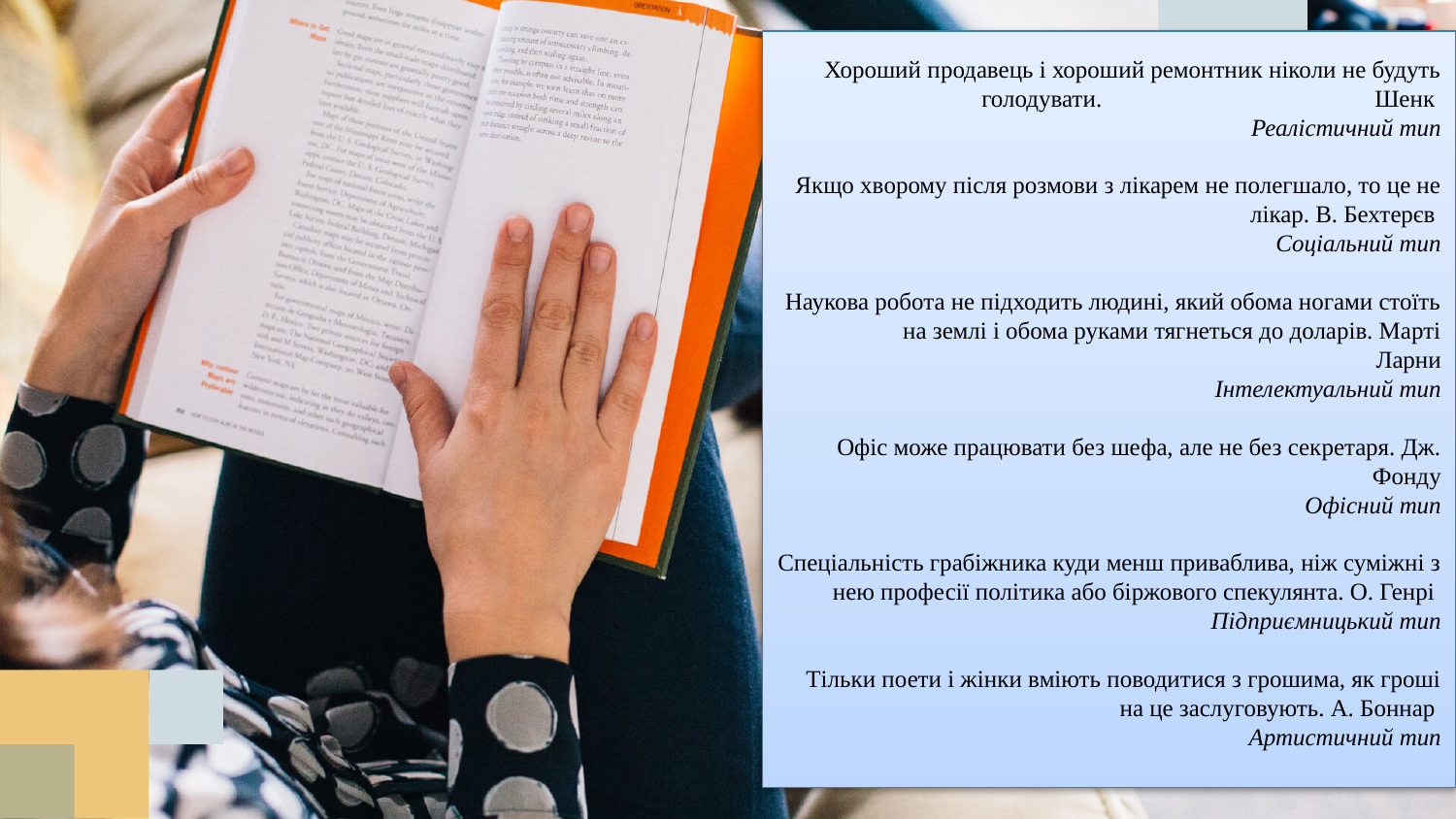

Хороший продавець і хороший ремонтник ніколи не будуть голодувати.                                             Шенк
 Реалістичний тип

Якщо хворому після розмови з лікарем не полегшало, то це не лікар. В. Бехтерєв
Соціальний тип

Наукова робота не підходить людині, який обома ногами стоїть на землі і обома руками тягнеться до доларів. Марті Ларни
 Інтелектуальний тип

Офіс може працювати без шефа, але не без секретаря. Дж. Фонду
Офісний тип

Спеціальність грабіжника куди менш приваблива, ніж суміжні з нею професії політика або біржового спекулянта. О. Генрі
Підприємницький тип

Тільки поети і жінки вміють поводитися з грошима, як гроші на це заслуговують. А. Боннар
Артистичний тип